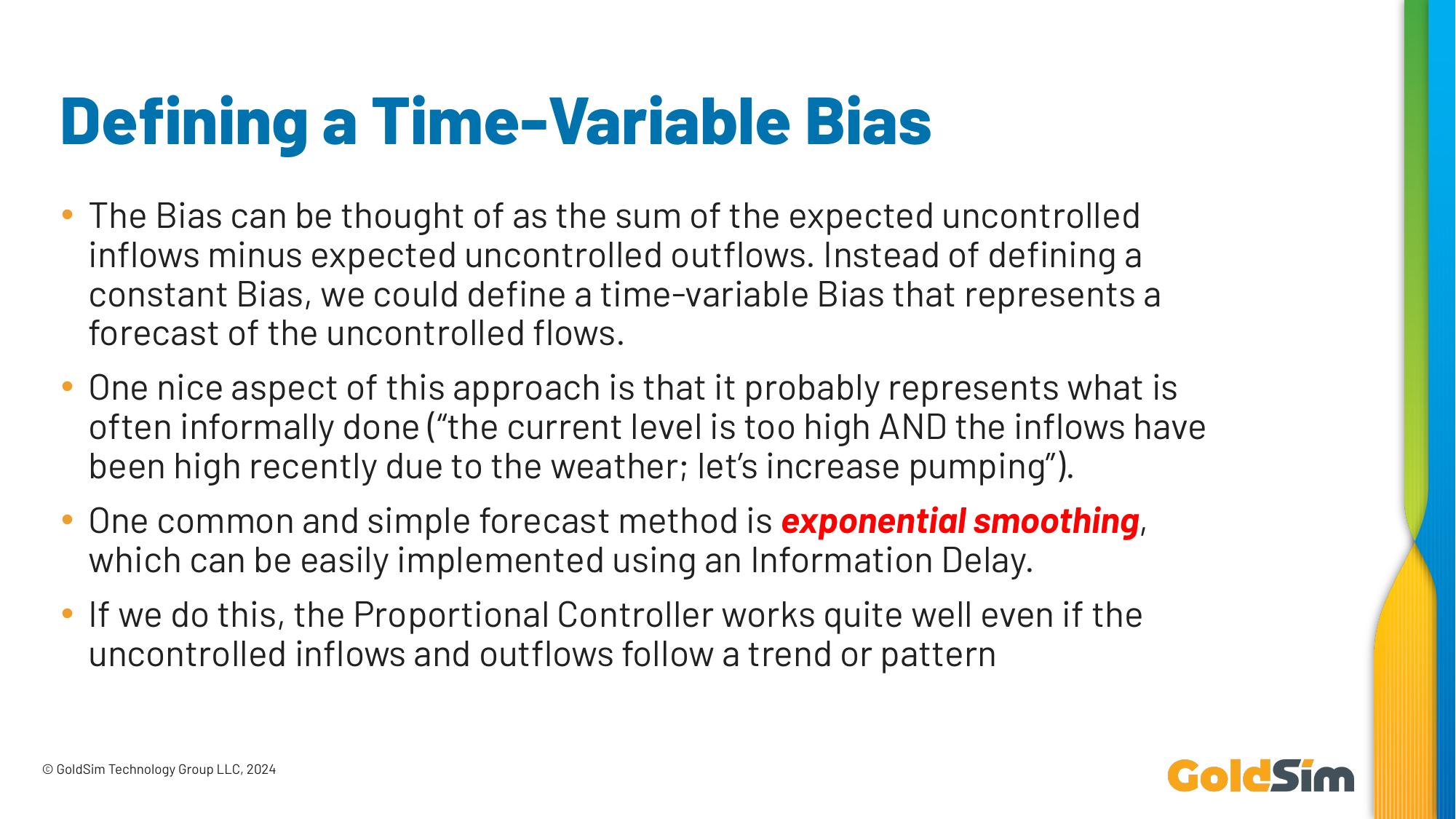

# Defining a Time-Variable Bias
The Bias can be thought of as the sum of the expected uncontrolled inflows minus expected uncontrolled outflows. Instead of defining a constant Bias, we could define a time-variable Bias that represents a forecast of the uncontrolled flows.
One nice aspect of this approach is that it probably represents what is often informally done (“the current level is too high AND the inflows have been high recently due to the weather; let’s increase pumping”).
One common and simple forecast method is exponential smoothing, which can be easily implemented using an Information Delay.
If we do this, the Proportional Controller works quite well even if the uncontrolled inflows and outflows follow a trend or pattern

© © GoldSim Technology Group LLC, 2024
 Group LLC, 2024